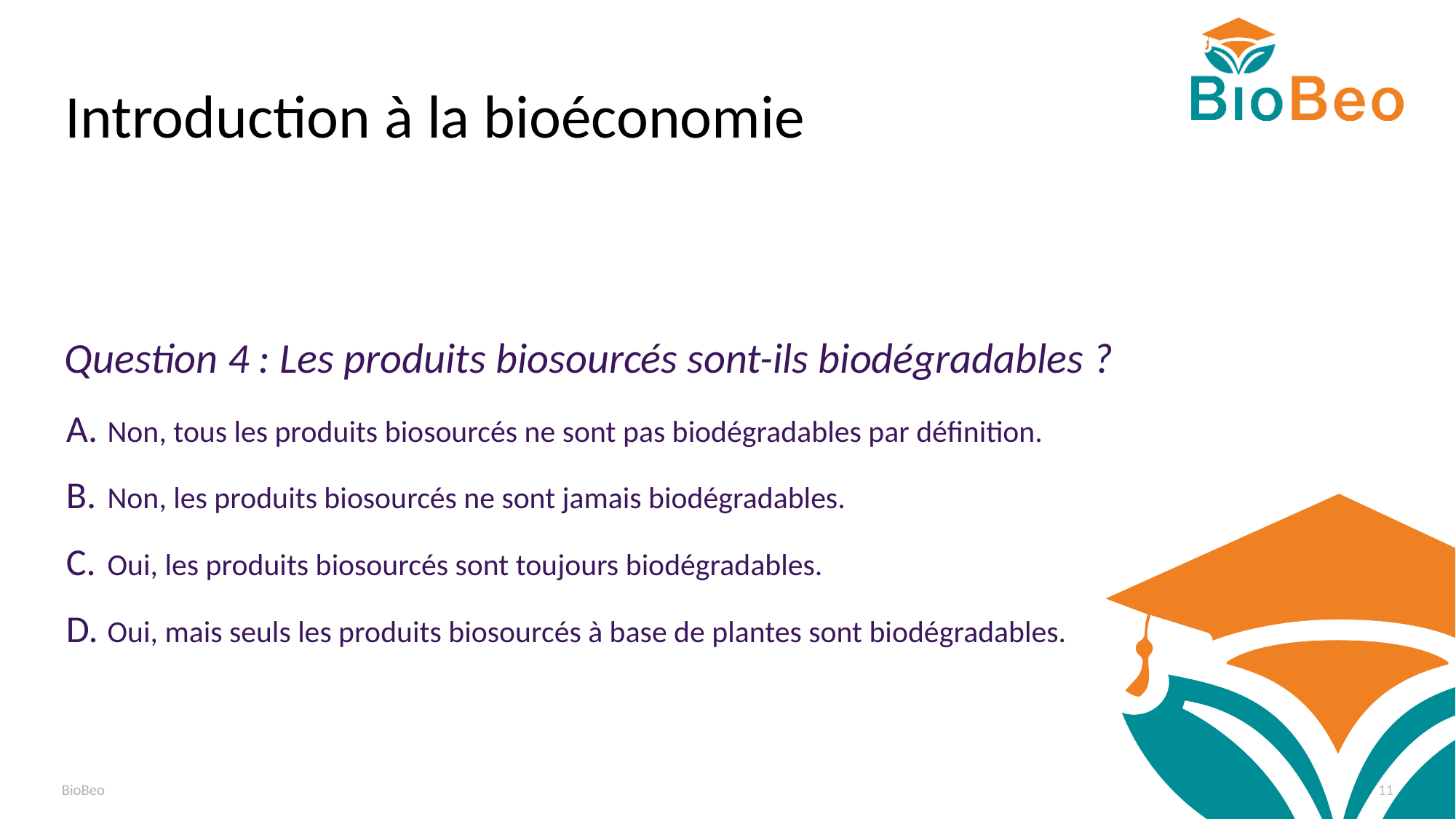

# Introduction à la bioéconomie
Question 4 : Les produits biosourcés sont-ils biodégradables ?
Non, tous les produits biosourcés ne sont pas biodégradables par définition.
Non, les produits biosourcés ne sont jamais biodégradables.
Oui, les produits biosourcés sont toujours biodégradables.
Oui, mais seuls les produits biosourcés à base de plantes sont biodégradables.
BioBeo
11